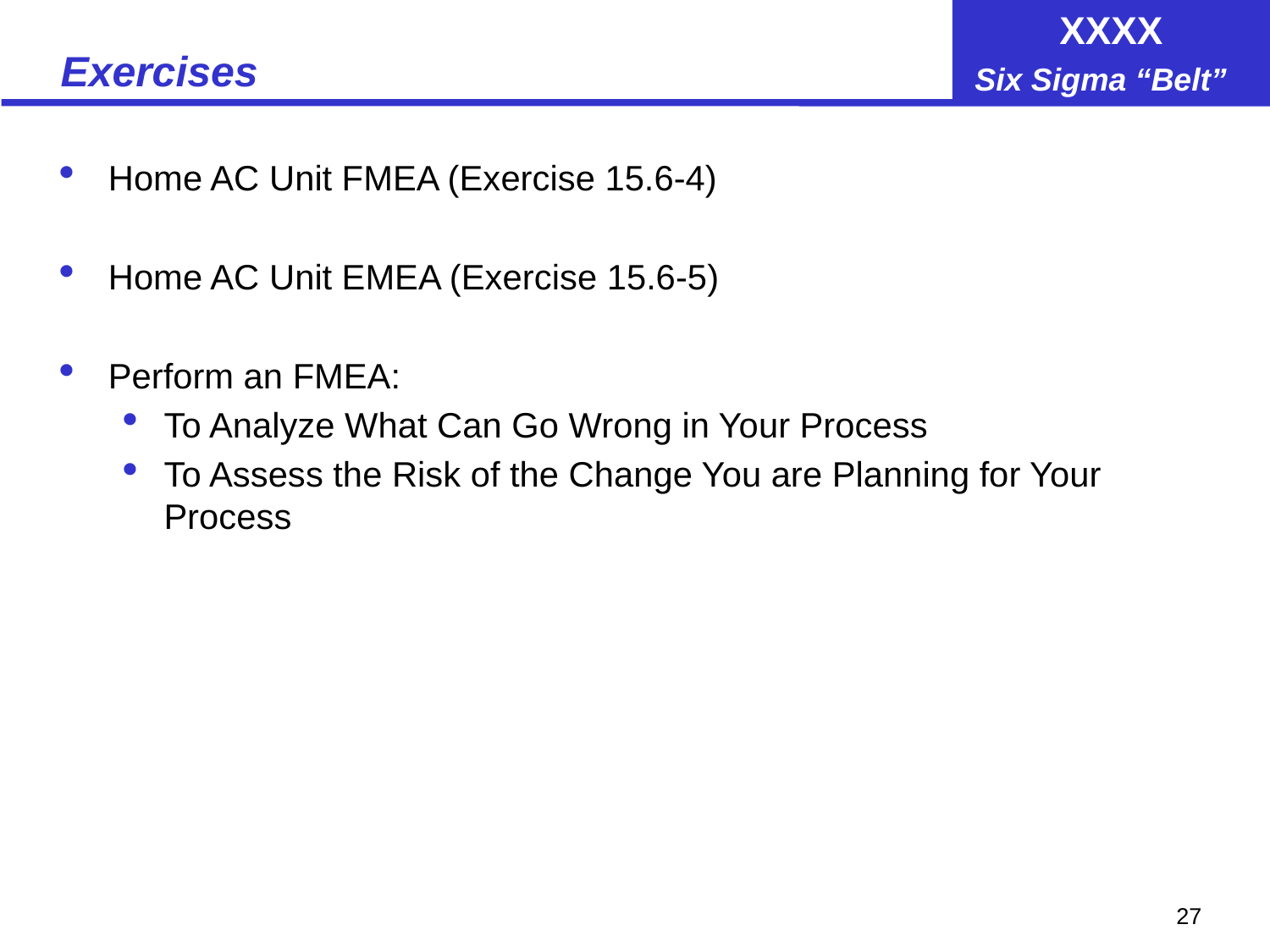

# Exercises
Home AC Unit FMEA (Exercise 15.6-4)

Home AC Unit EMEA (Exercise 15.6-5)

Perform an FMEA:
To Analyze What Can Go Wrong in Your Process
To Assess the Risk of the Change You are Planning for Your Process